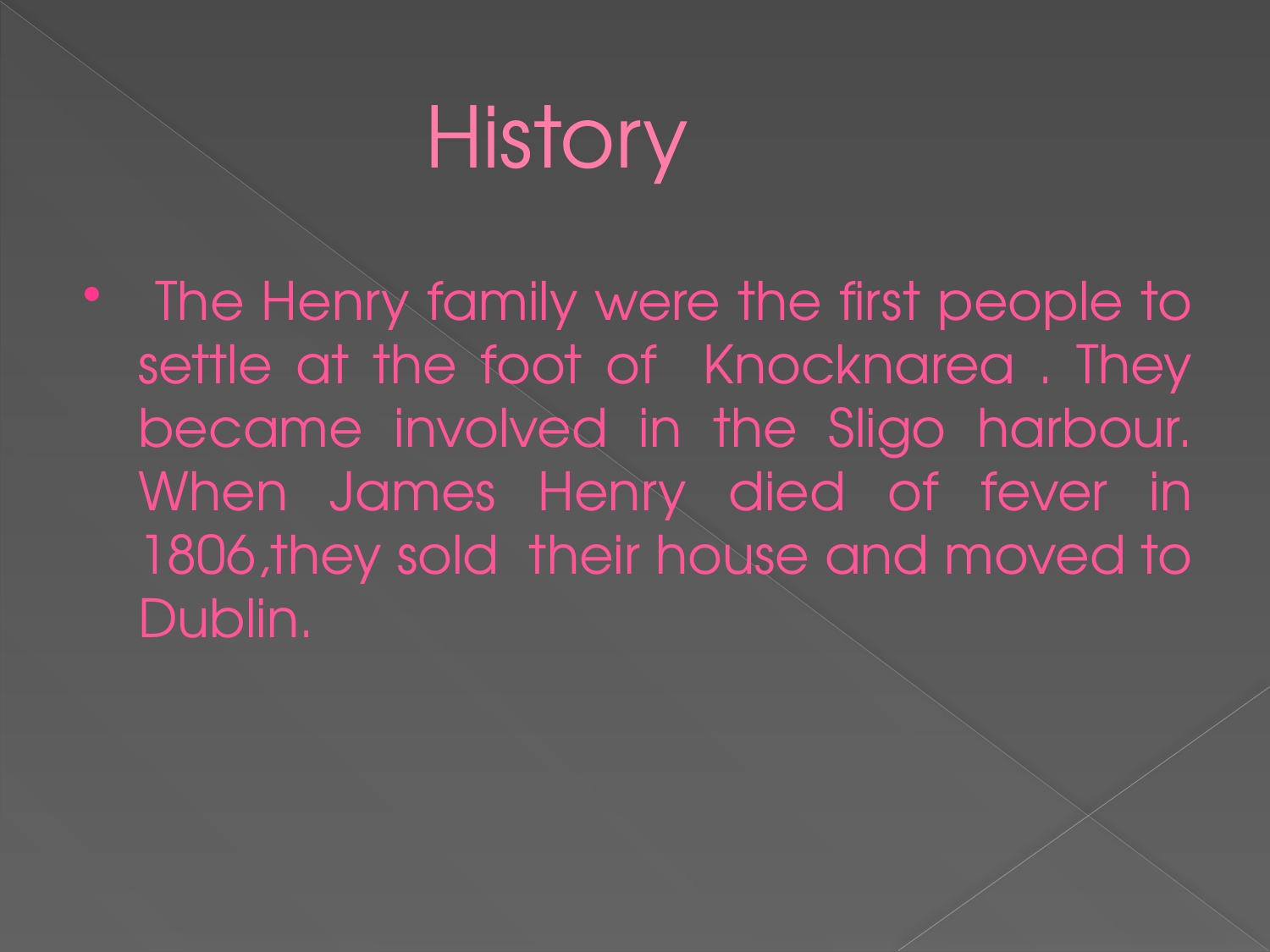

# History
 The Henry family were the first people to settle at the foot of  Knocknarea . They became involved in the Sligo harbour. When James Henry died of fever in 1806,they sold  their house and moved to Dublin.